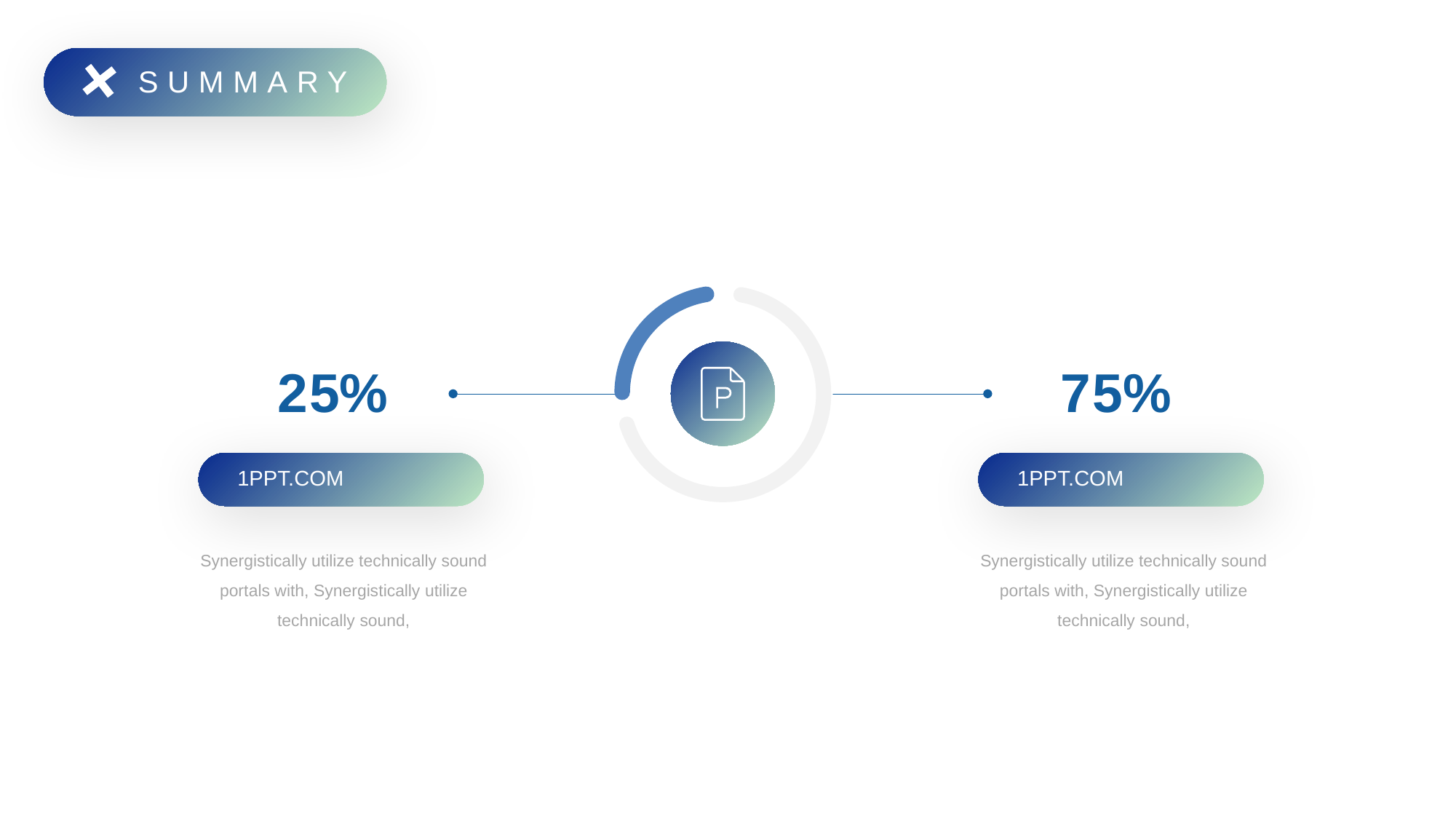

SUMMARY

2 5%
7 5%

1PPT.COM
1PPT.COM
Synergistically utilize technically sound portals with, Synergistically utilize technically sound,
Synergistically utilize technically sound portals with, Synergistically utilize technically sound,